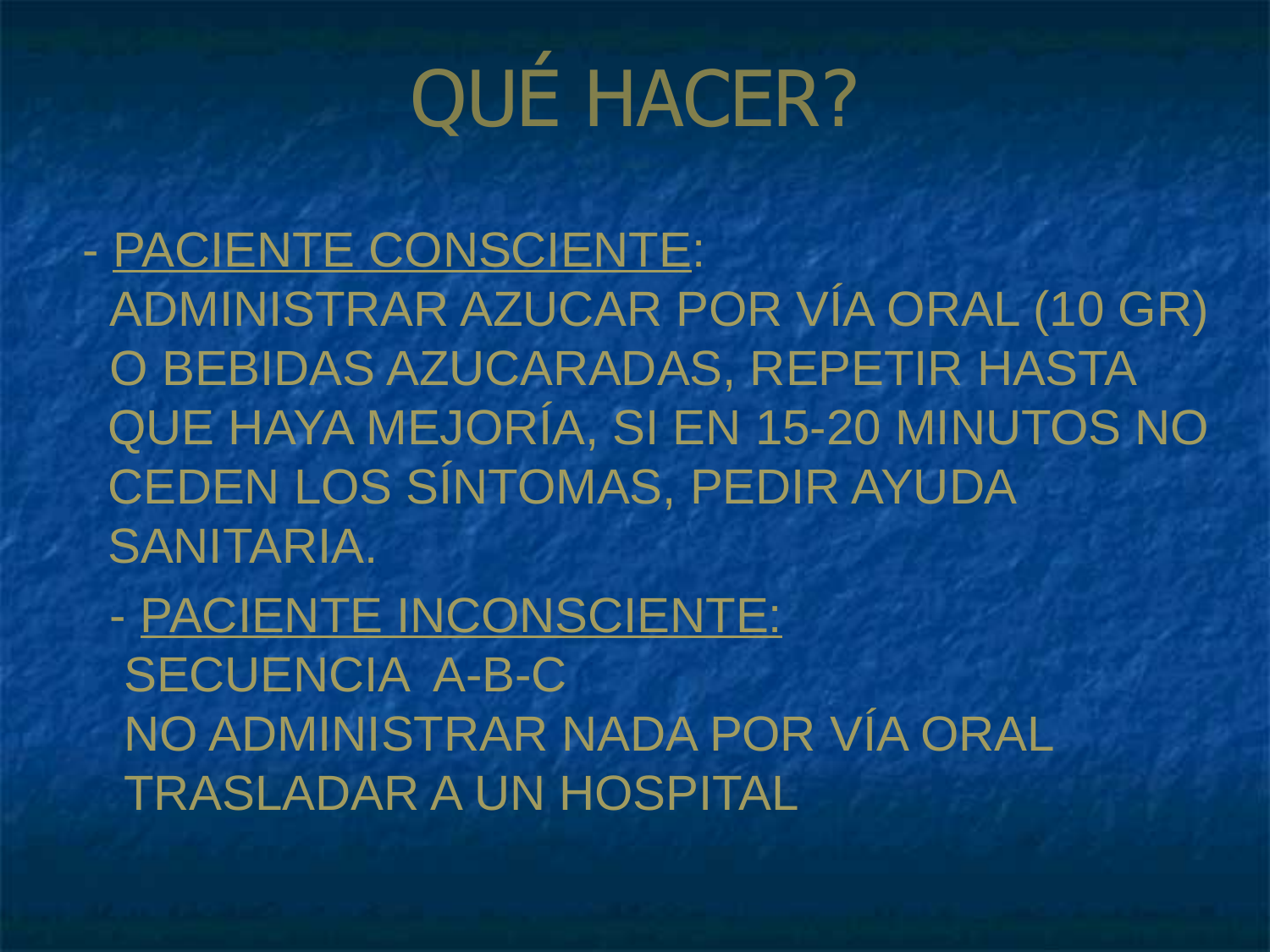

# QUÉ HACER?
- PACIENTE CONSCIENTE:
  ADMINISTRAR AZUCAR POR VÍA ORAL (10 GR)
  O BEBIDAS AZUCARADAS, REPETIR HASTA QUE HAYA MEJORÍA, SI EN 15-20 MINUTOS NO CEDEN LOS SÍNTOMAS, PEDIR AYUDA SANITARIA.
  - PACIENTE INCONSCIENTE:
   SECUENCIA  A-B-C
   NO ADMINISTRAR NADA POR VÍA ORAL
   TRASLADAR A UN HOSPITAL